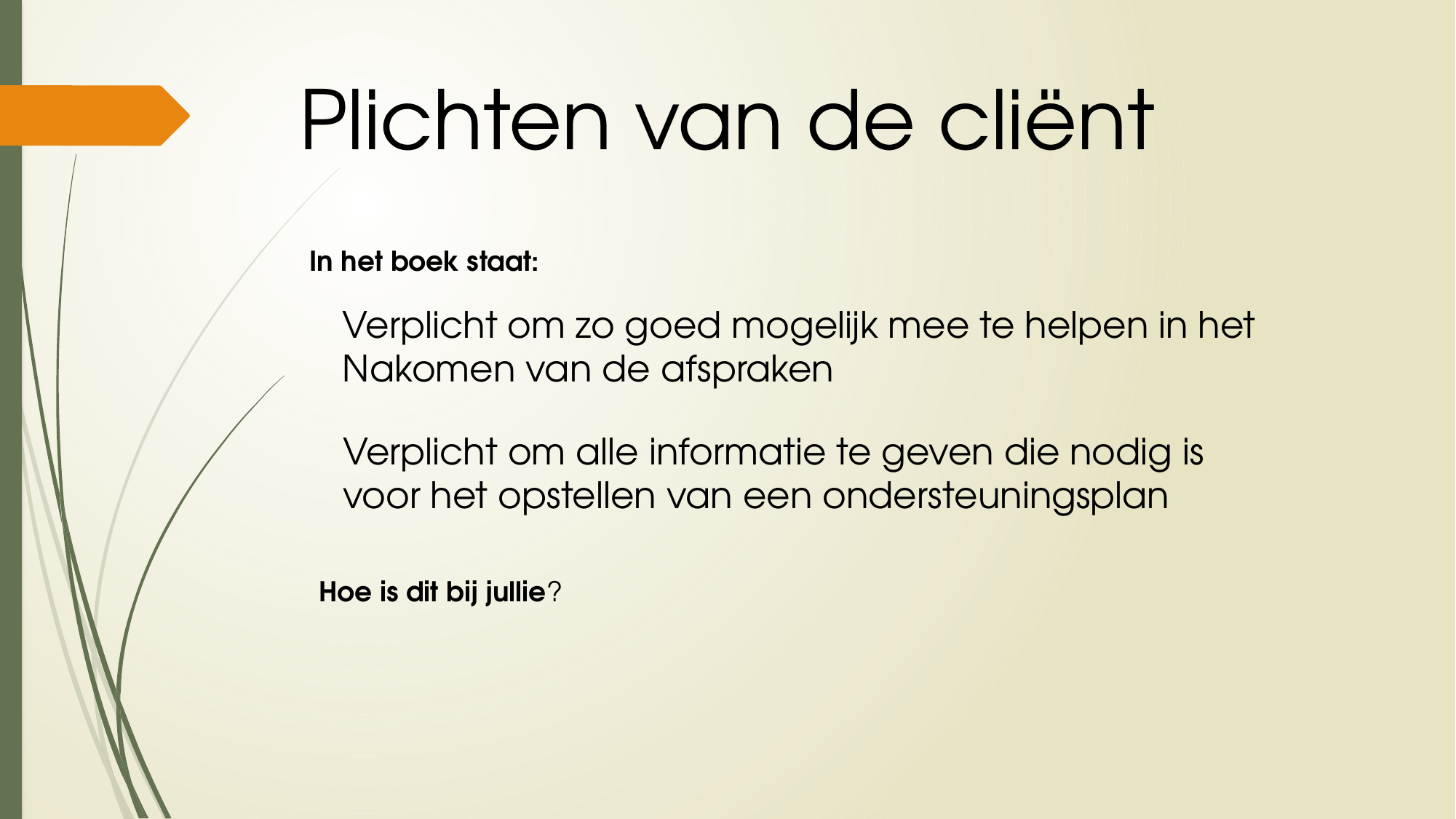

Plichten van de cliënt
In het boek staat:
Verplicht om zo goed mogelijk mee te helpen in het
Nakomen van de afspraken
Verplicht om alle informatie te geven die nodig is
voor het opstellen van een ondersteuningsplan
Hoe is dit bij jullie?